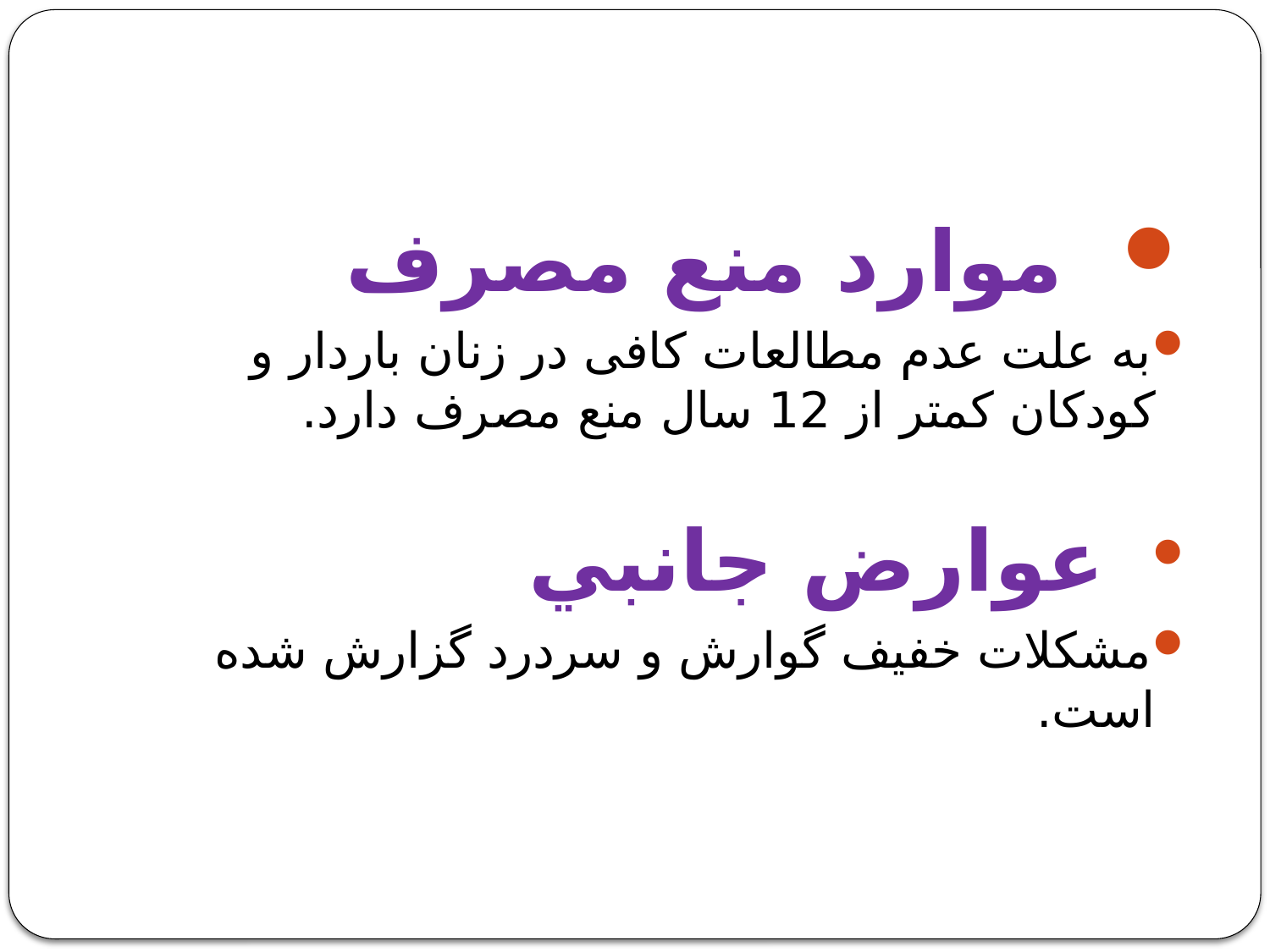

#
  موارد منع مصرف
به علت عدم مطالعات کافی در زنان باردار و کودکان کمتر از 12 سال منع مصرف دارد.
   عوارض جانبي
مشکلات خفیف گوارش و سردرد گزارش شده است.